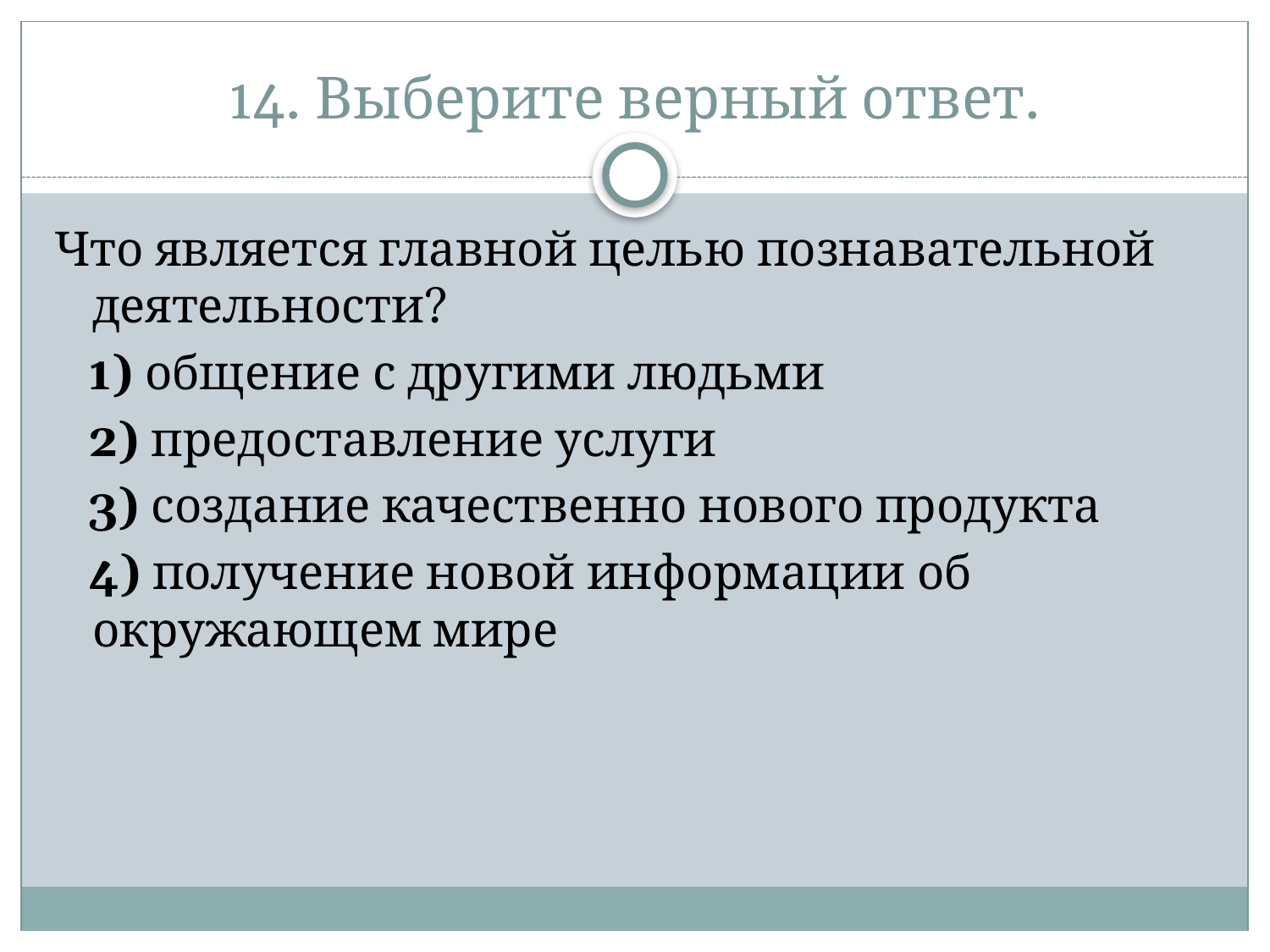

# 14. Выберите верный ответ.
Что является главной целью познавательной деятельности?
   1) общение с другими людьми
   2) предоставление услуги
   3) создание качественно нового продукта
   4) получение новой информации об окружающем мире